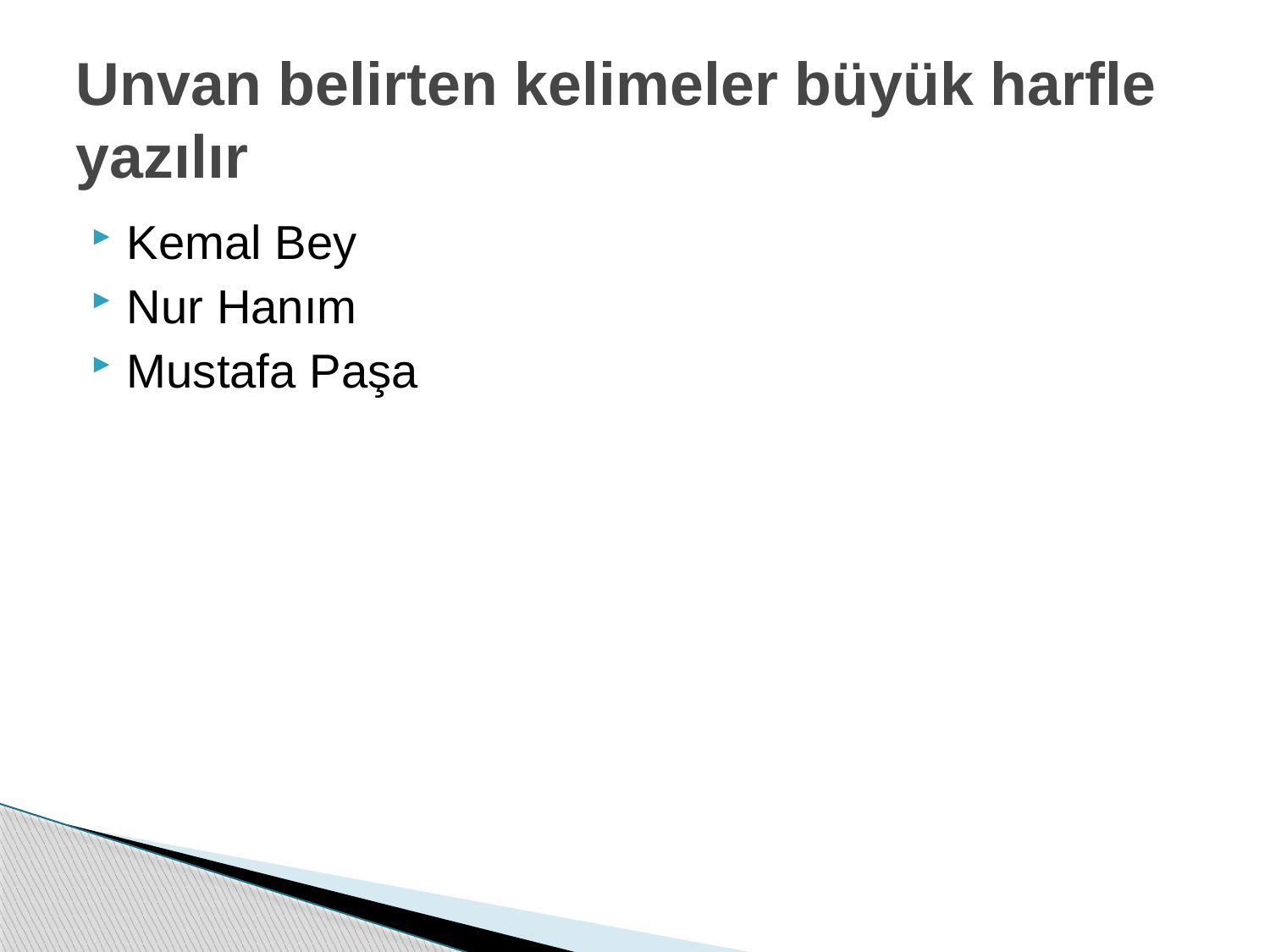

# Unvan belirten kelimeler büyük harfle yazılır
Kemal Bey
Nur Hanım
Mustafa Paşa